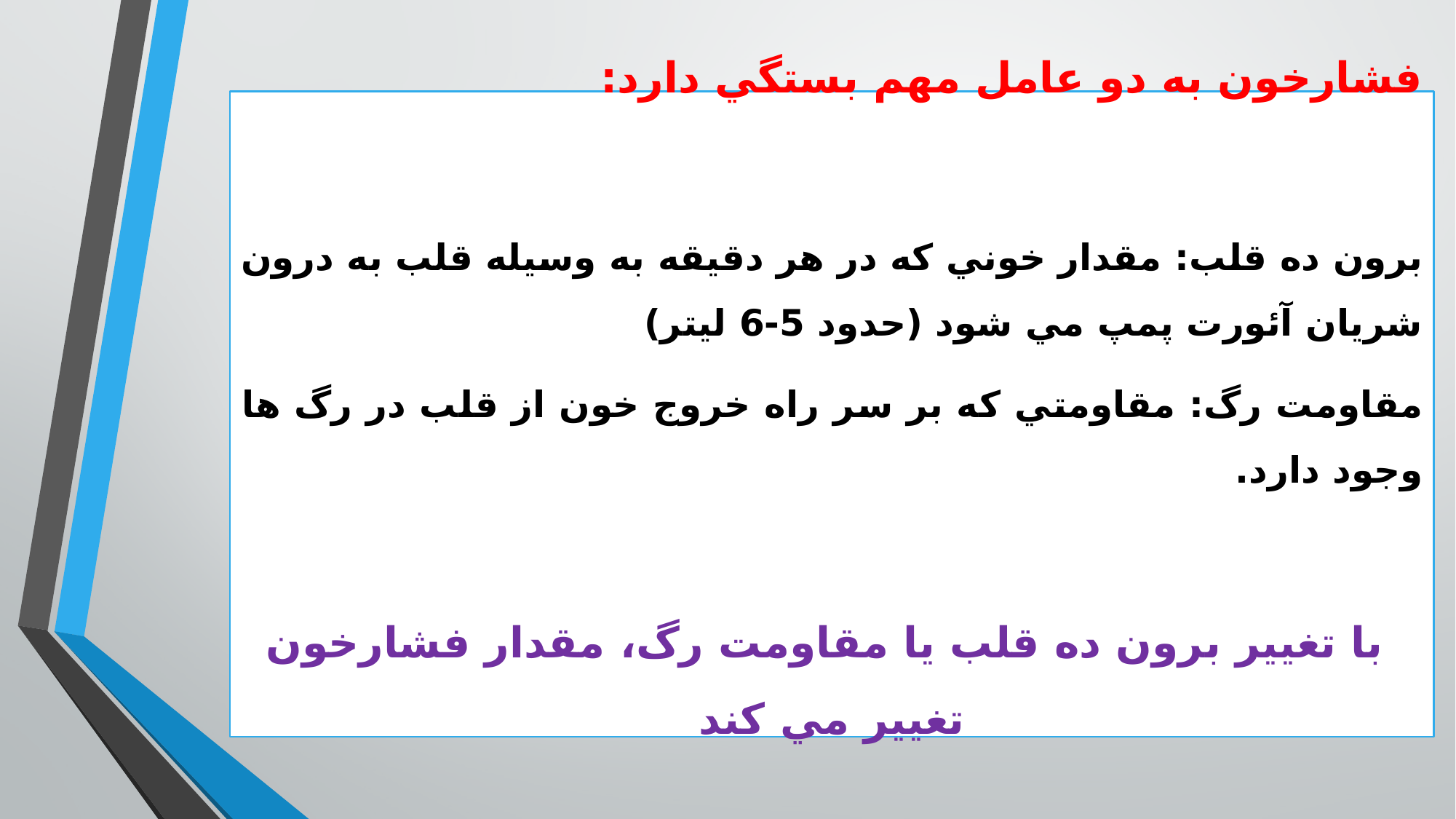

فشارخون به دو عامل مهم بستگي دارد:

برون ده قلب: مقدار خوني كه در هر دقيقه به وسيله قلب به درون شريان آئورت پمپ مي شود (حدود 5-6 ليتر)
مقاومت رگ: مقاومتي كه بر سر راه خروج خون از قلب در رگ ها وجود دارد.

 با تغيير برون ده قلب يا مقاومت رگ، مقدار فشارخون تغيير مي كند